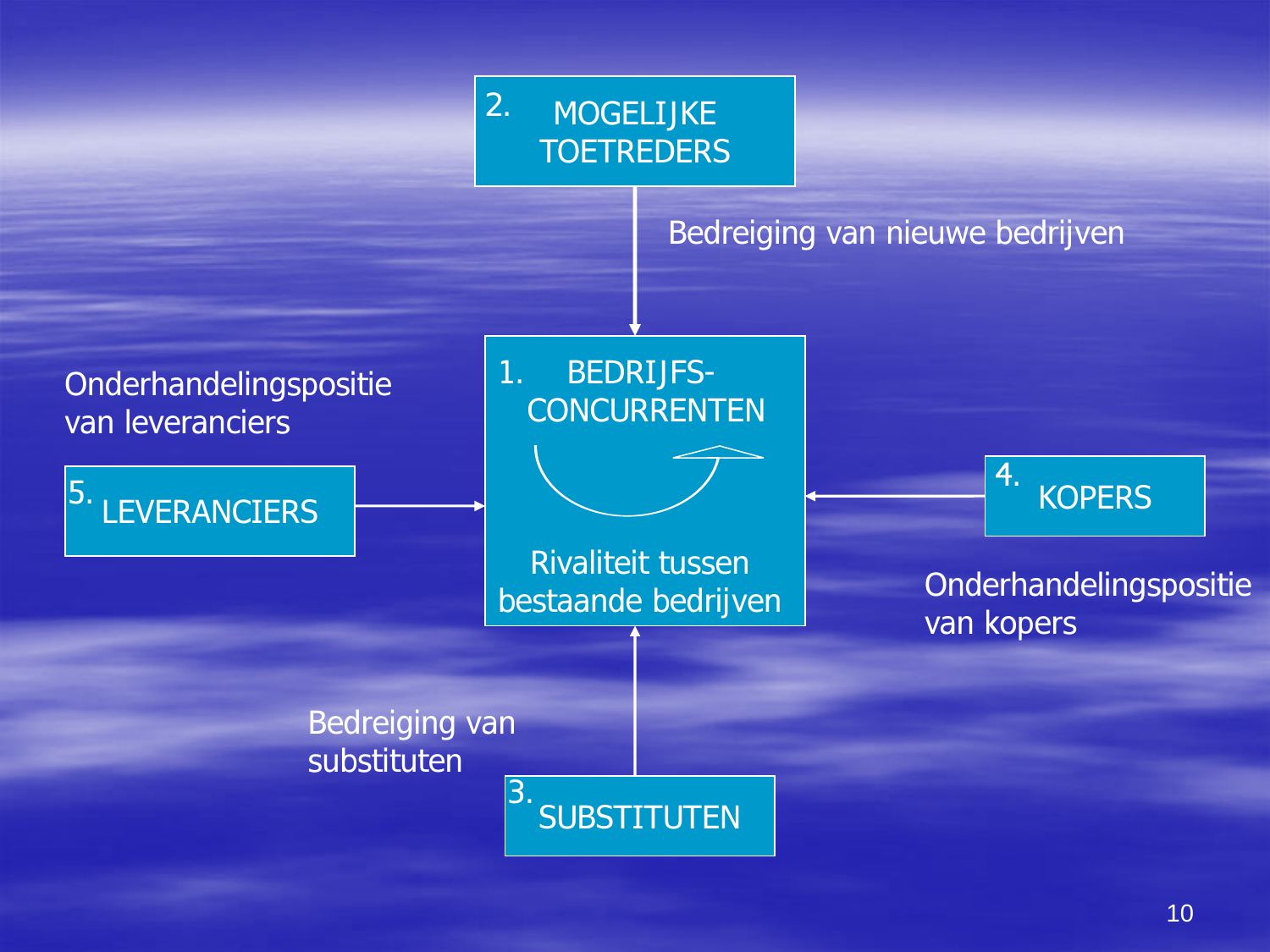

MOGELIJKE
TOETREDERS
2.

Bedreiging van nieuwe bedrijven

1.
BEDRIJFS-
 CONCURRENTEN
Onderhandelingspositie
van leveranciers

4.
KOPERS
5.
LEVERANCIERS

Rivaliteit tussen
bestaande bedrijven
Onderhandelingspositie
van kopers

Bedreiging van
substituten
3.
SUBSTITUTEN

10